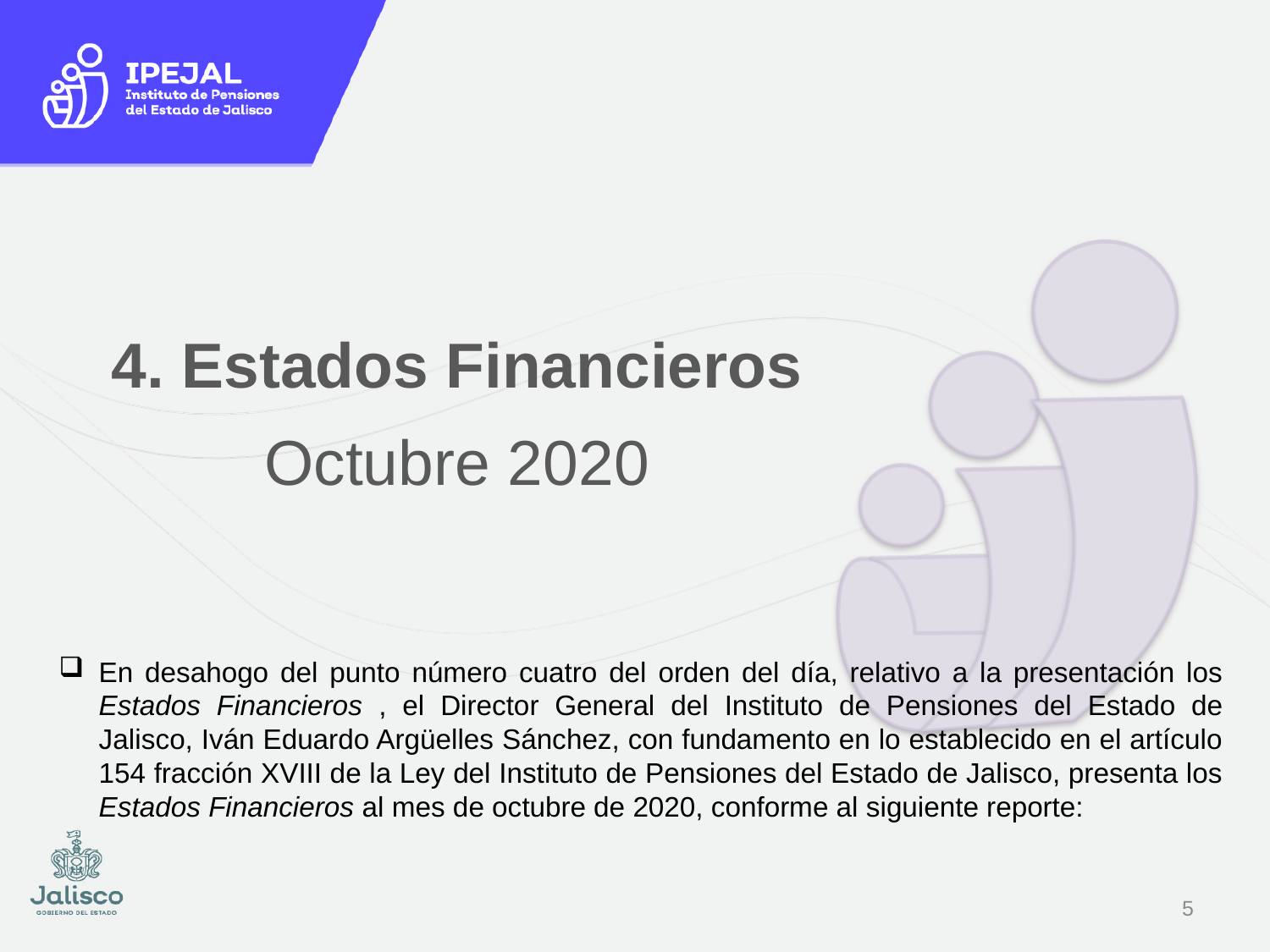

# 4. Estados Financieros
Octubre 2020
En desahogo del punto número cuatro del orden del día, relativo a la presentación los Estados Financieros , el Director General del Instituto de Pensiones del Estado de Jalisco, Iván Eduardo Argüelles Sánchez, con fundamento en lo establecido en el artículo 154 fracción XVIII de la Ley del Instituto de Pensiones del Estado de Jalisco, presenta los Estados Financieros al mes de octubre de 2020, conforme al siguiente reporte:
5